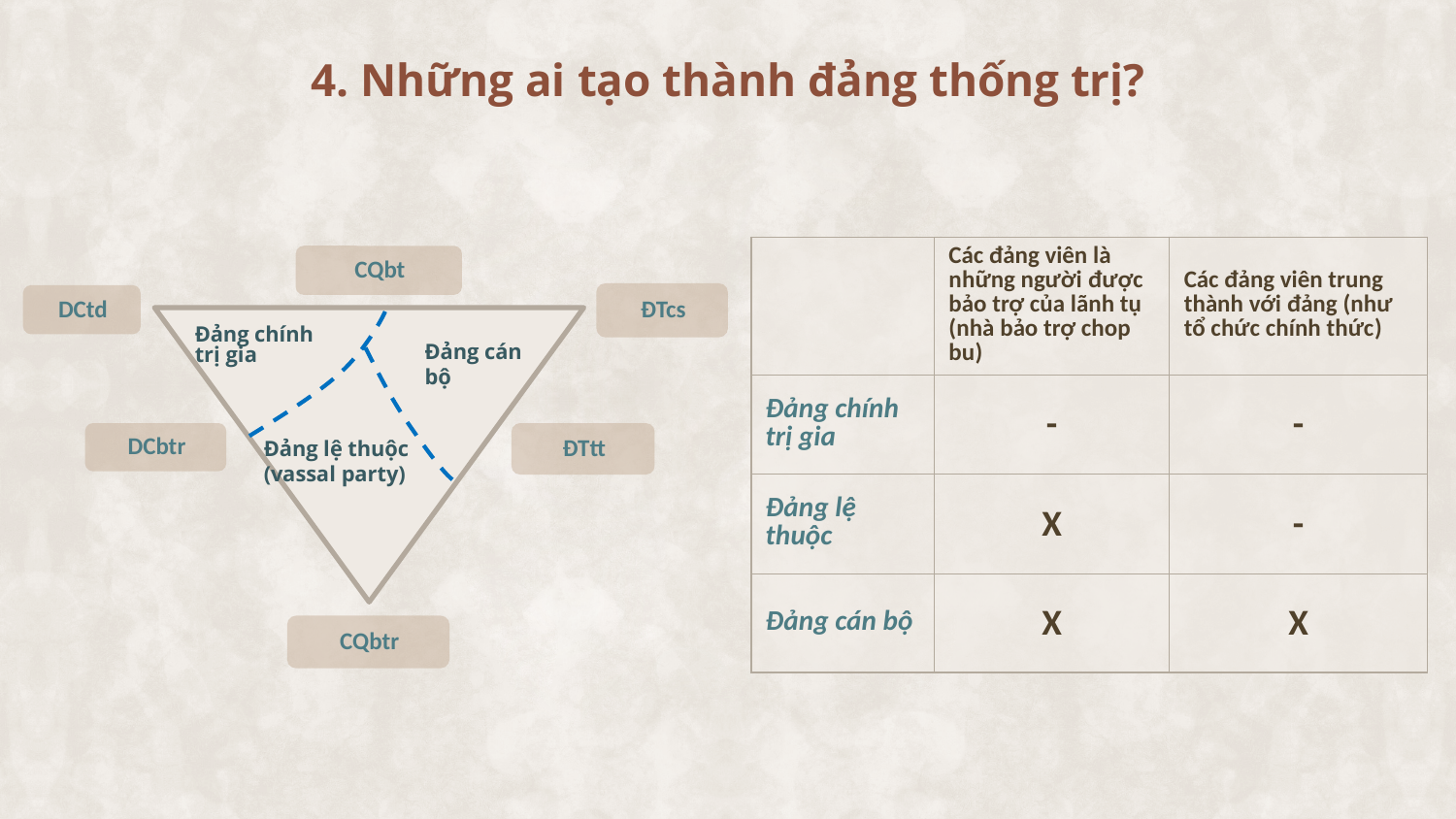

# 4. Những ai tạo thành đảng thống trị?

ĐTcs
DCtd
CQbtr
CQbt
ĐTtt
DCbtr
|  | Các đảng viên là những người được bảo trợ của lãnh tụ (nhà bảo trợ chop bu) | Các đảng viên trung thành với đảng (như tổ chức chính thức) |
| --- | --- | --- |
| Đảng chính trị gia | - | - |
| Đảng lệ thuộc | X | - |
| Đảng cán bộ | X | X |

Đảng chính trị gia
Đảng cán bộ
Đảng lệ thuộc (vassal party)